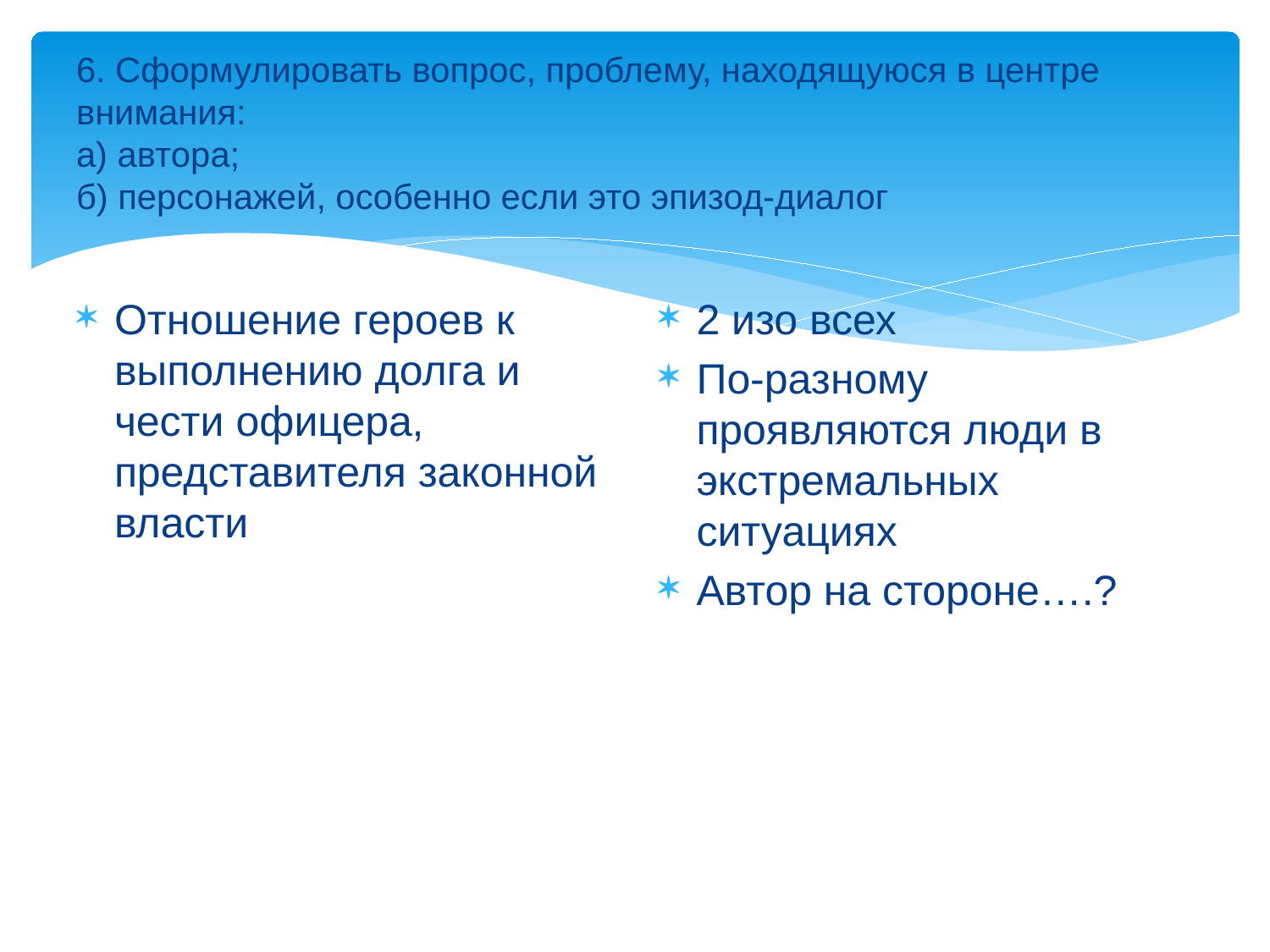

# 6. Сформулировать вопрос, проблему, находящуюся в центре внимания: а) автора; б) персонажей, особенно если это эпизод-диалог
Отношение героев к выполнению долга и чести офицера, представителя законной власти

2 изо всех
По-разному проявляются люди в экстремальных ситуациях
Автор на стороне….?